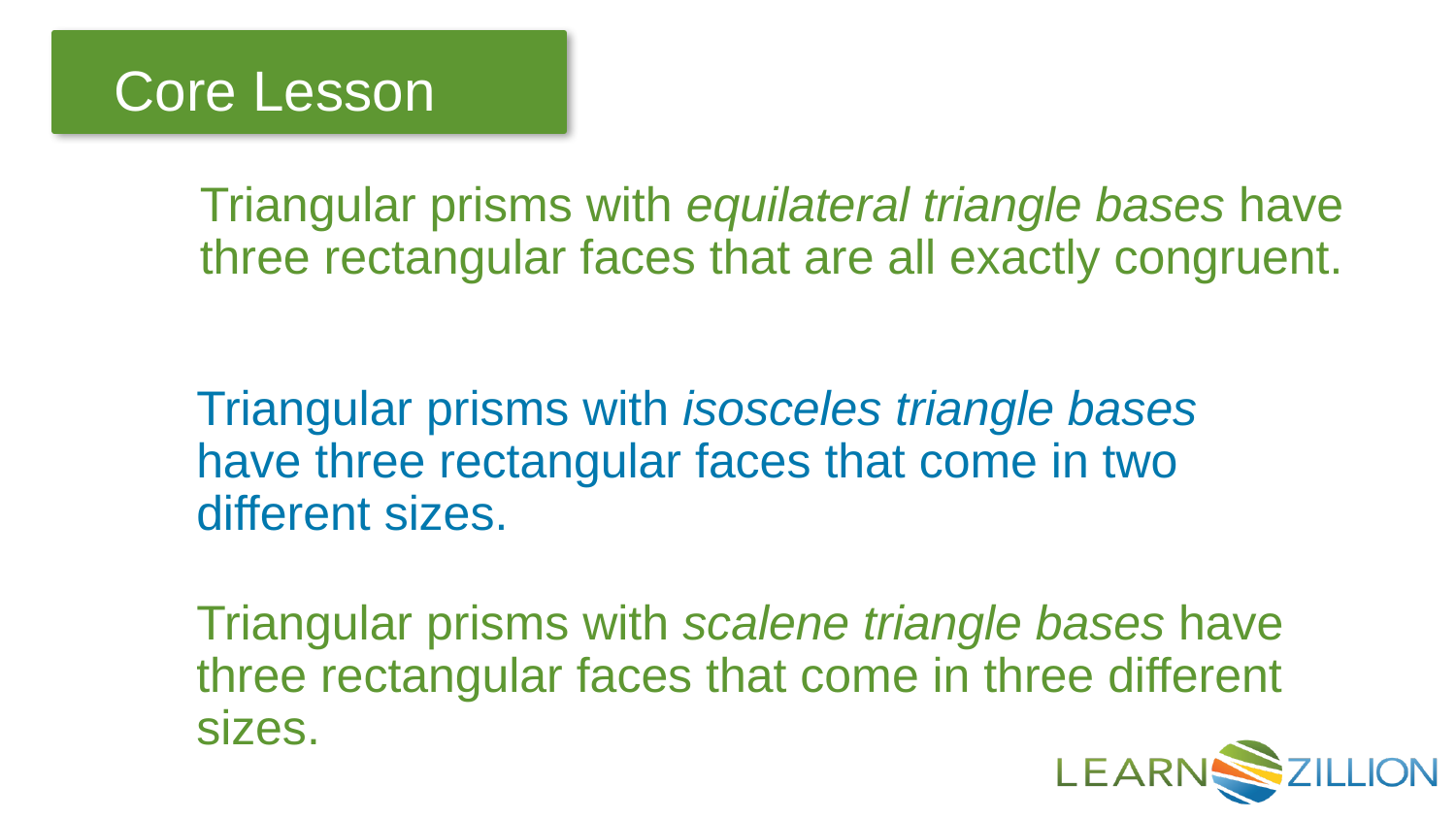

Triangular prisms with equilateral triangle bases have three rectangular faces that are all exactly congruent.
Triangular prisms with isosceles triangle bases have three rectangular faces that come in two different sizes.
Triangular prisms with scalene triangle bases have three rectangular faces that come in three different sizes.